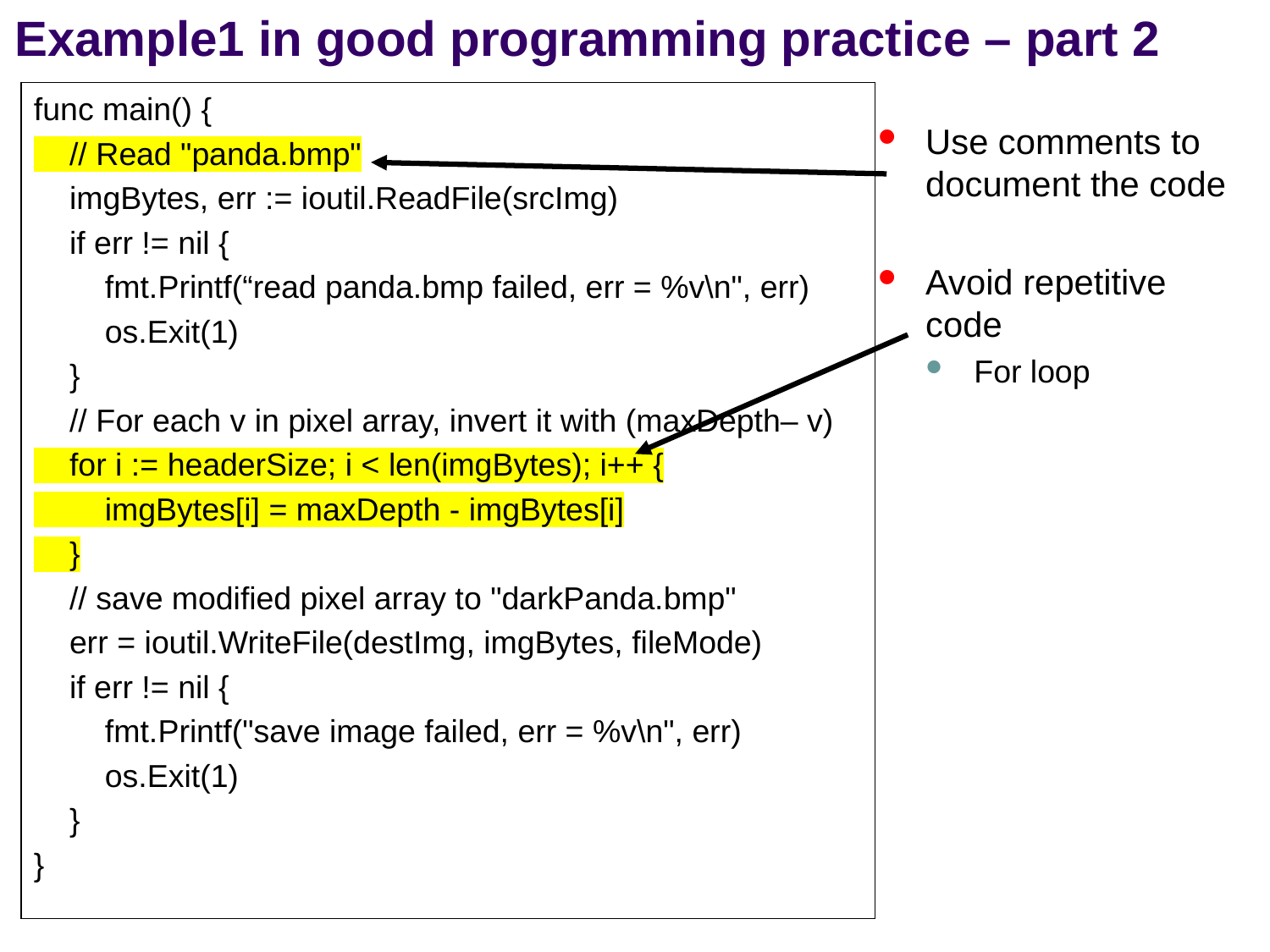

# Example1 in good programming practice – part 2
func main() {
    // Read "panda.bmp"
    imgBytes, err := ioutil.ReadFile(srcImg)
    if err != nil {
        fmt.Printf(“read panda.bmp failed, err = %v\n", err)
        os.Exit(1)
    }
    // For each v in pixel array, invert it with (maxDepth– v)
    for i := headerSize; i < len(imgBytes); i++ {
        imgBytes[i] = maxDepth - imgBytes[i]
    }
    // save modified pixel array to "darkPanda.bmp"
    err = ioutil.WriteFile(destImg, imgBytes, fileMode)
    if err != nil {
        fmt.Printf("save image failed, err = %v\n", err)
        os.Exit(1)
    }
}

Use comments to document the code

Avoid repetitive code
For loop